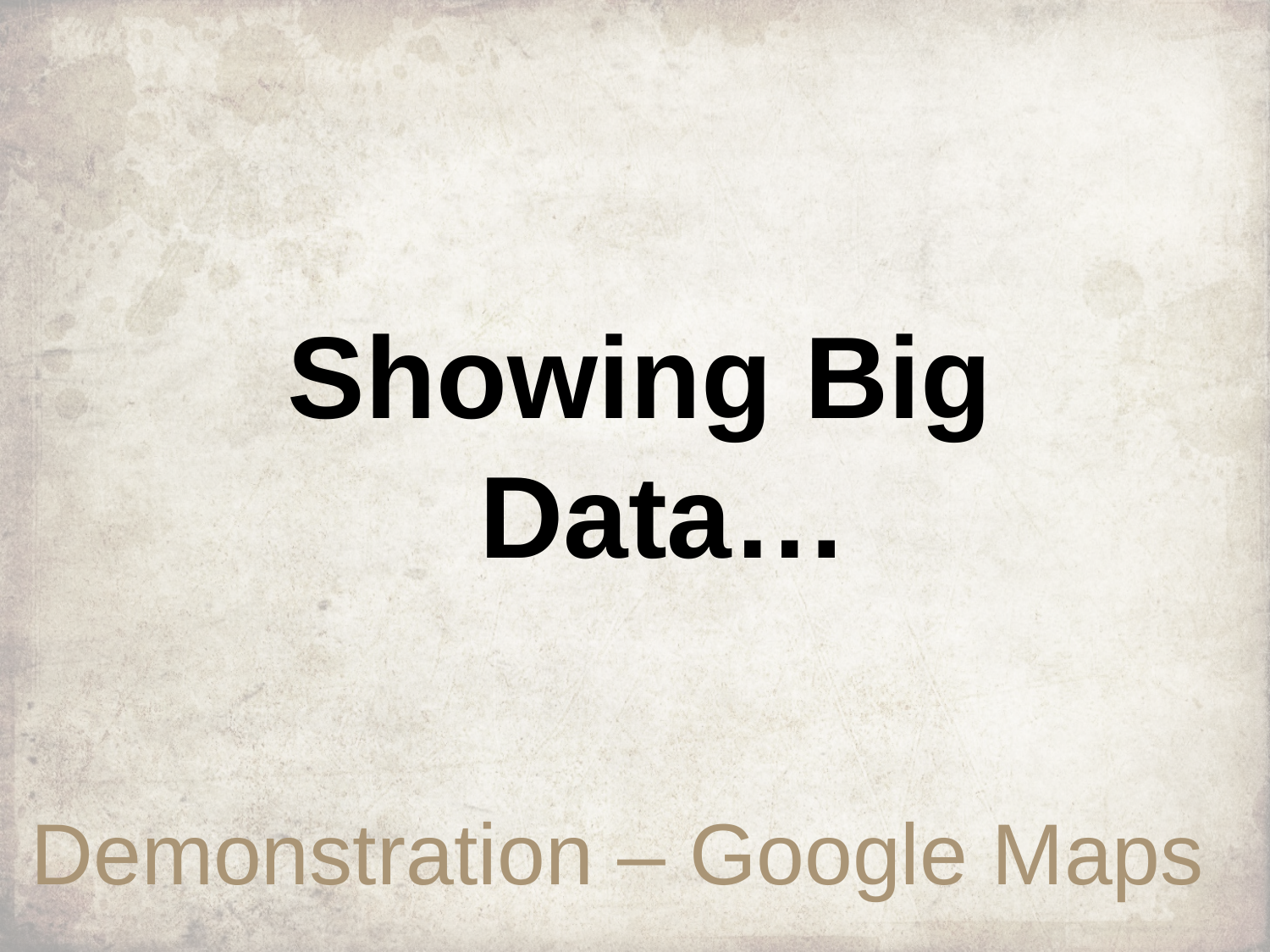

Showing Big Data…

Demonstration – Google Maps